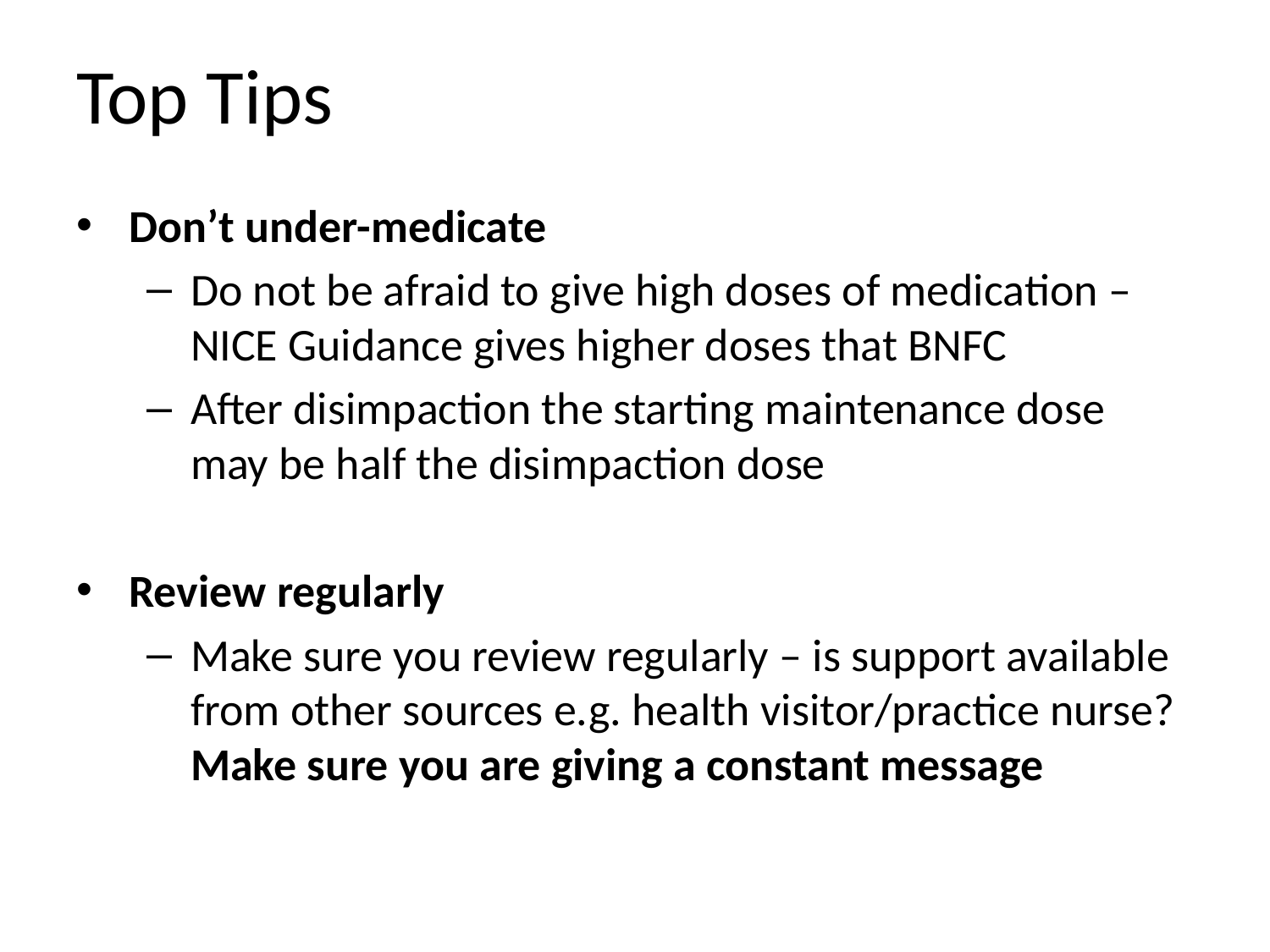

# Top Tips
Don’t under-medicate
Do not be afraid to give high doses of medication – NICE Guidance gives higher doses that BNFC
After disimpaction the starting maintenance dose may be half the disimpaction dose

Review regularly
Make sure you review regularly – is support available from other sources e.g. health visitor/practice nurse? Make sure you are giving a constant message